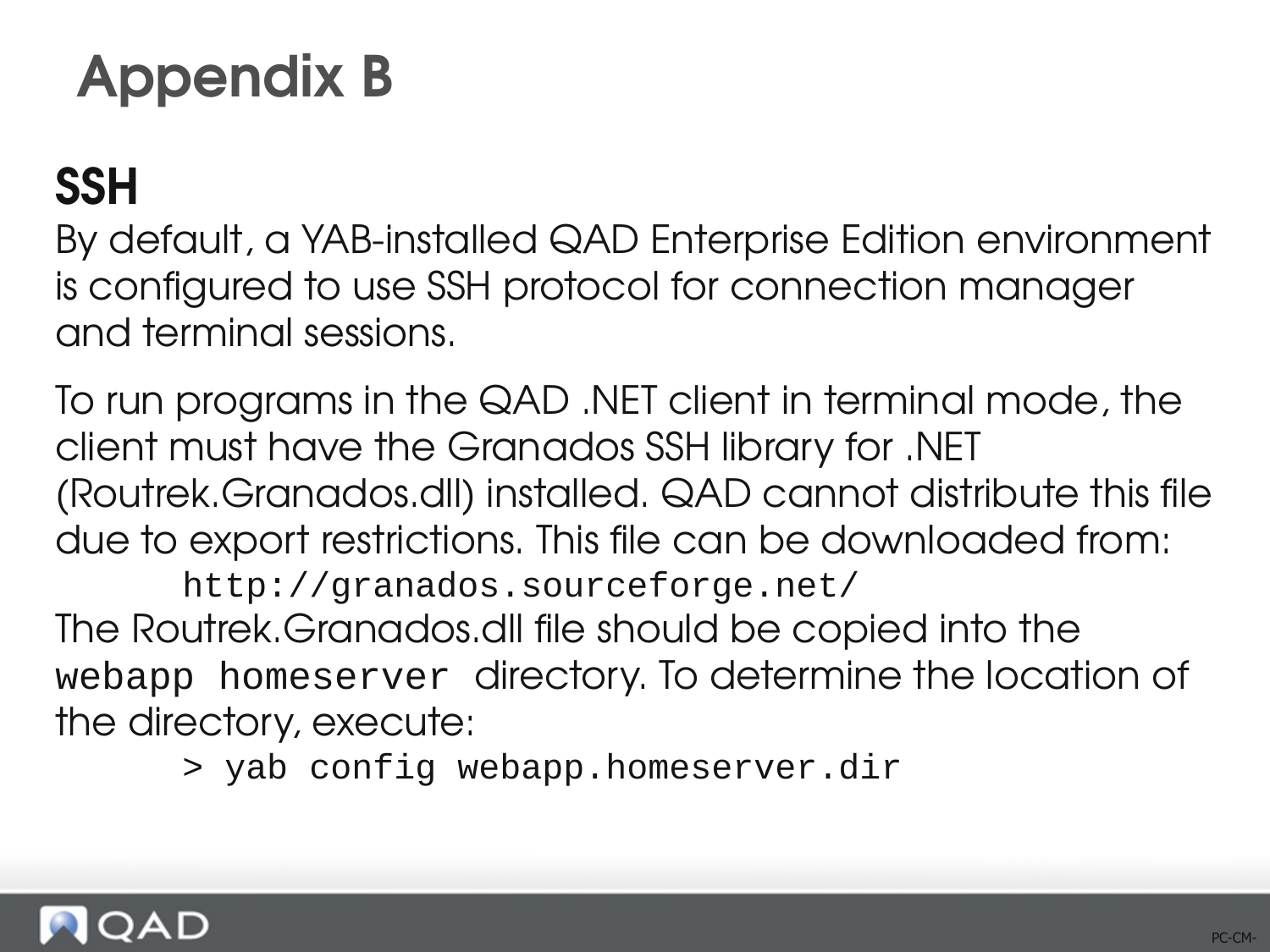

# Appendix B
SSH
By default, a YAB-installed QAD Enterprise Edition environment is configured to use SSH protocol for connection manager and terminal sessions.

To run programs in the QAD .NET client in terminal mode, the client must have the Granados SSH library for .NET (Routrek.Granados.dll) installed. QAD cannot distribute this file due to export restrictions. This file can be downloaded from:
	http://granados.sourceforge.net/
The Routrek.Granados.dll file should be copied into the webapp homeserver directory. To determine the location of the directory, execute:
	> yab config webapp.homeserver.dir
PC-CM-